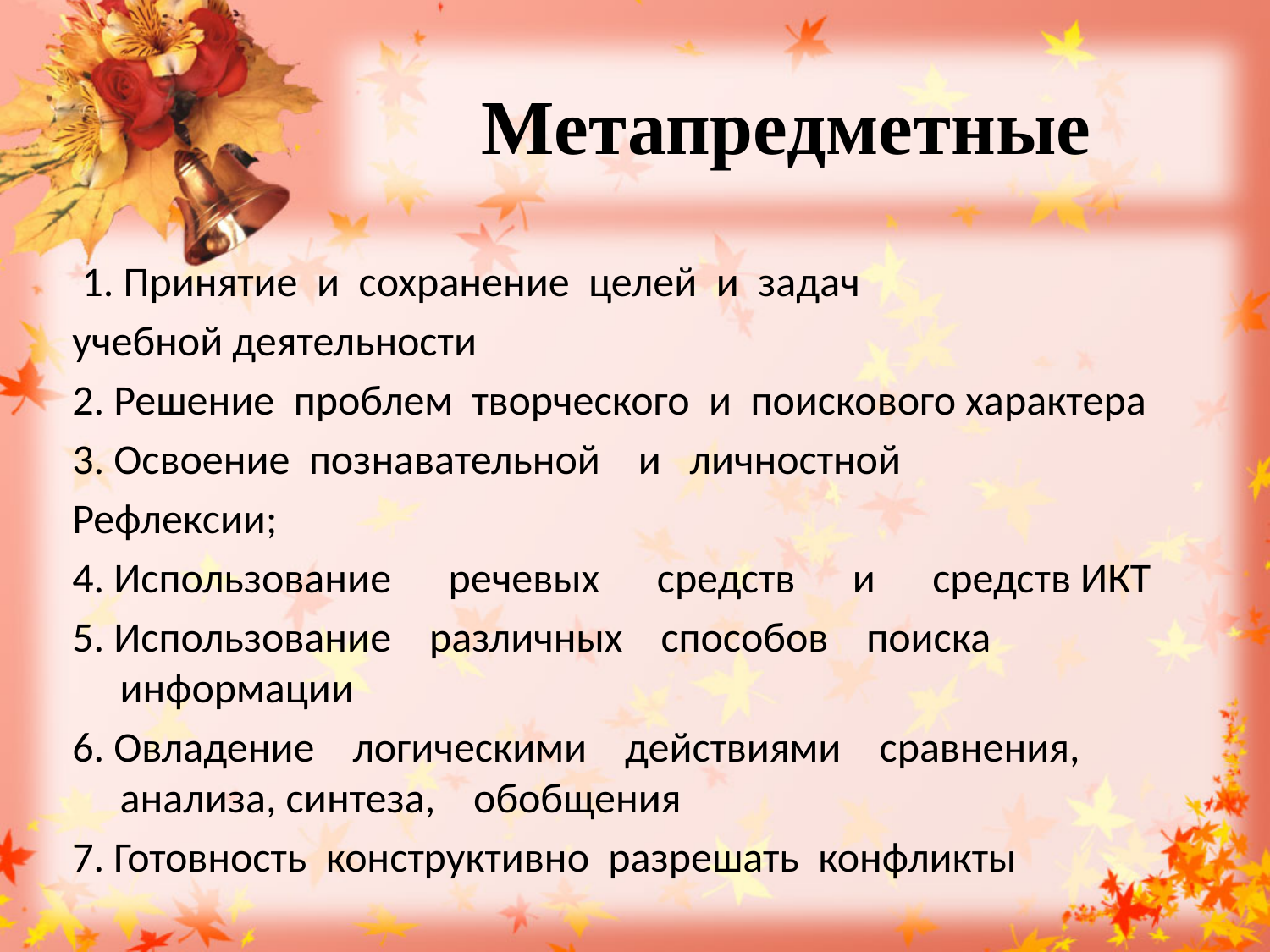

# Метапредметные
 1. Принятие  и  сохранение  целей  и  задач
учебной деятельности
2. Решение  проблем  творческого  и  поискового характера
3. Освоение  познавательной    и   личностной
Рефлексии;
4. Использование      речевых      средств      и      средств ИКТ
5. Использование    различных    способов    поиска информации
6. Овладение    логическими    действиями    сравнения,    анализа, синтеза,    обобщения
7. Готовность  конструктивно  разрешать  конфликты